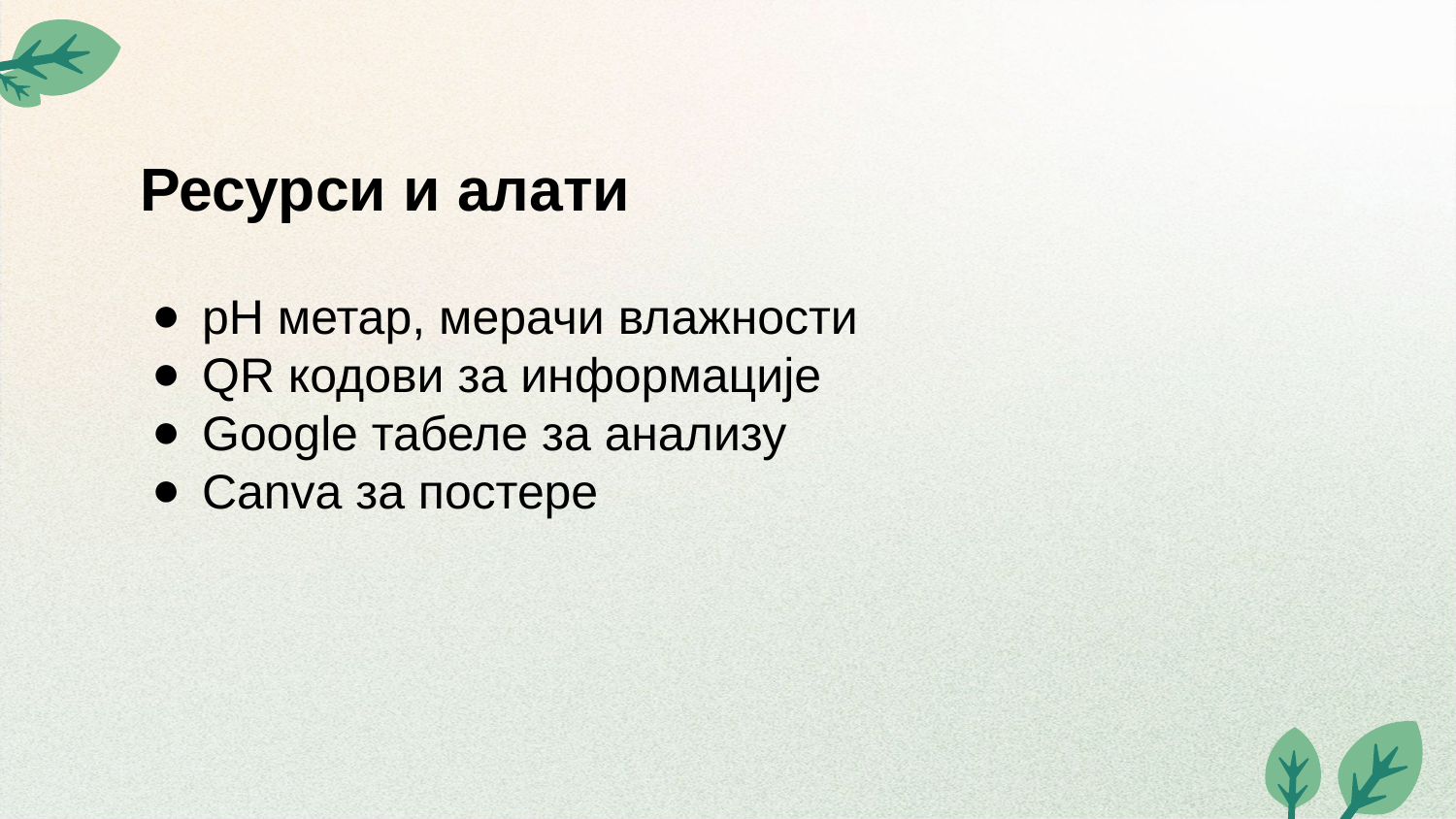

# Ресурси и алати
pH метар, мерачи влажности
QR кодови за информације
Google табеле за анализу
Canva за постере